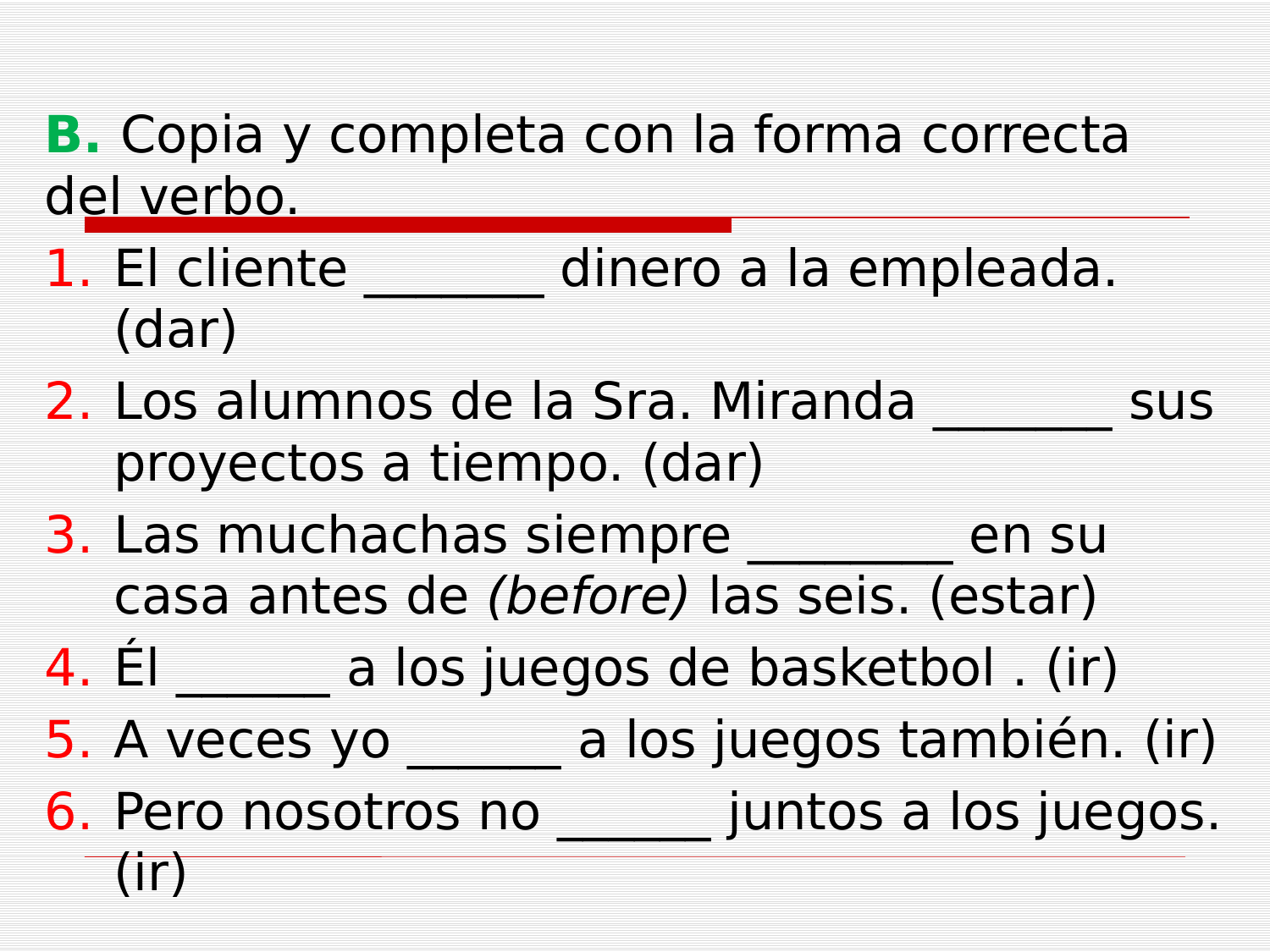

B. Copia y completa con la forma correcta del verbo.
El cliente _______ dinero a la empleada. (dar)
Los alumnos de la Sra. Miranda _______ sus proyectos a tiempo. (dar)
Las muchachas siempre ________ en su casa antes de (before) las seis. (estar)
Él ______ a los juegos de basketbol . (ir)
A veces yo ______ a los juegos también. (ir)
Pero nosotros no ______ juntos a los juegos. (ir)